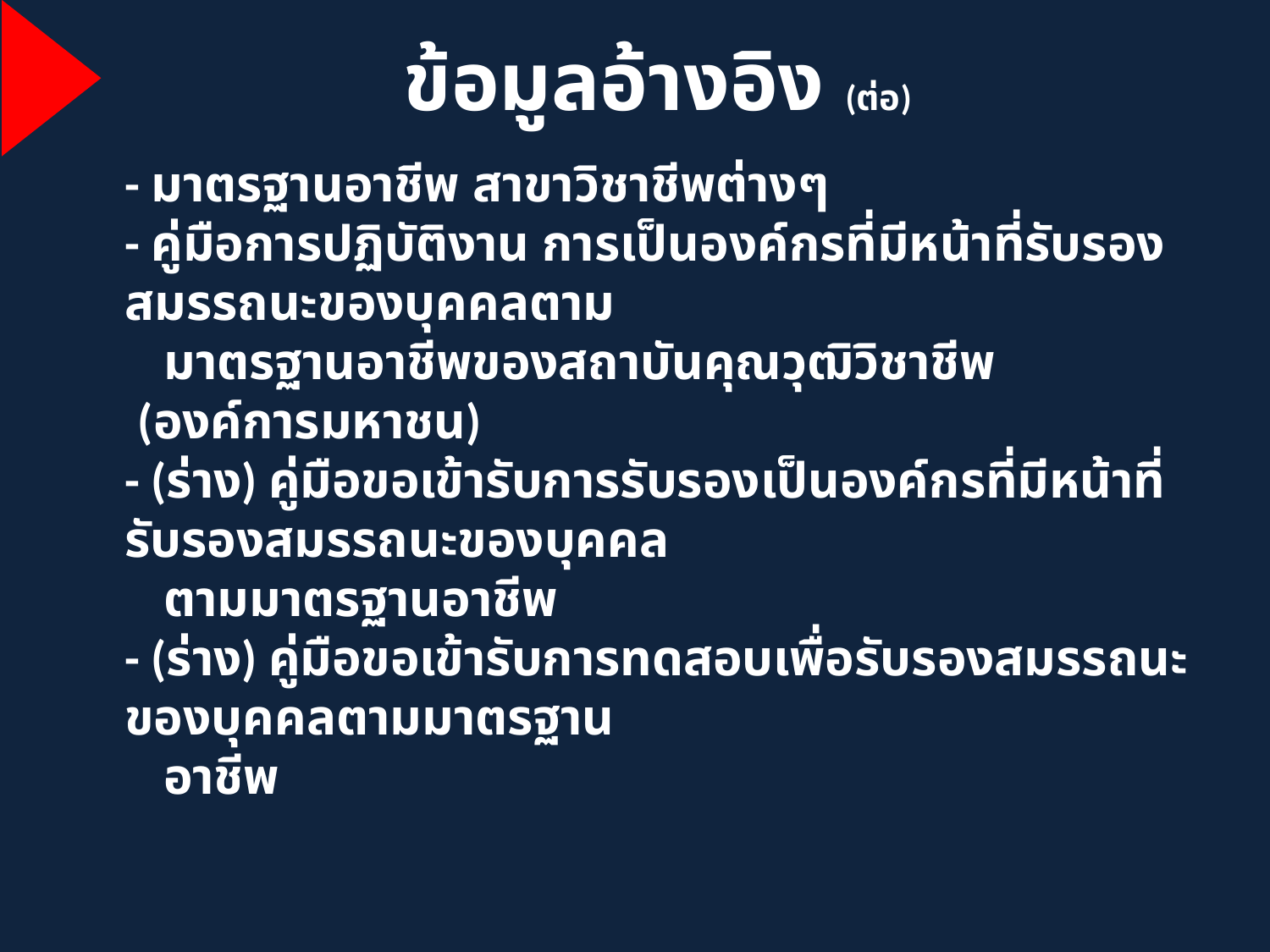

ข้อมูลอ้างอิง (ต่อ)

- มาตรฐานอาชีพ สาขาวิชาชีพต่างๆ
- คู่มือการปฏิบัติงาน การเป็นองค์กรที่มีหน้าที่รับรองสมรรถนะของบุคคลตาม
   มาตรฐานอาชีพของสถาบันคุณวุฒิวิชาชีพ (องค์การมหาชน)
- (ร่าง) คู่มือขอเข้ารับการรับรองเป็นองค์กรที่มีหน้าที่รับรองสมรรถนะของบุคคล
   ตามมาตรฐานอาชีพ
- (ร่าง) คู่มือขอเข้ารับการทดสอบเพื่อรับรองสมรรถนะของบุคคลตามมาตรฐาน
   อาชีพ